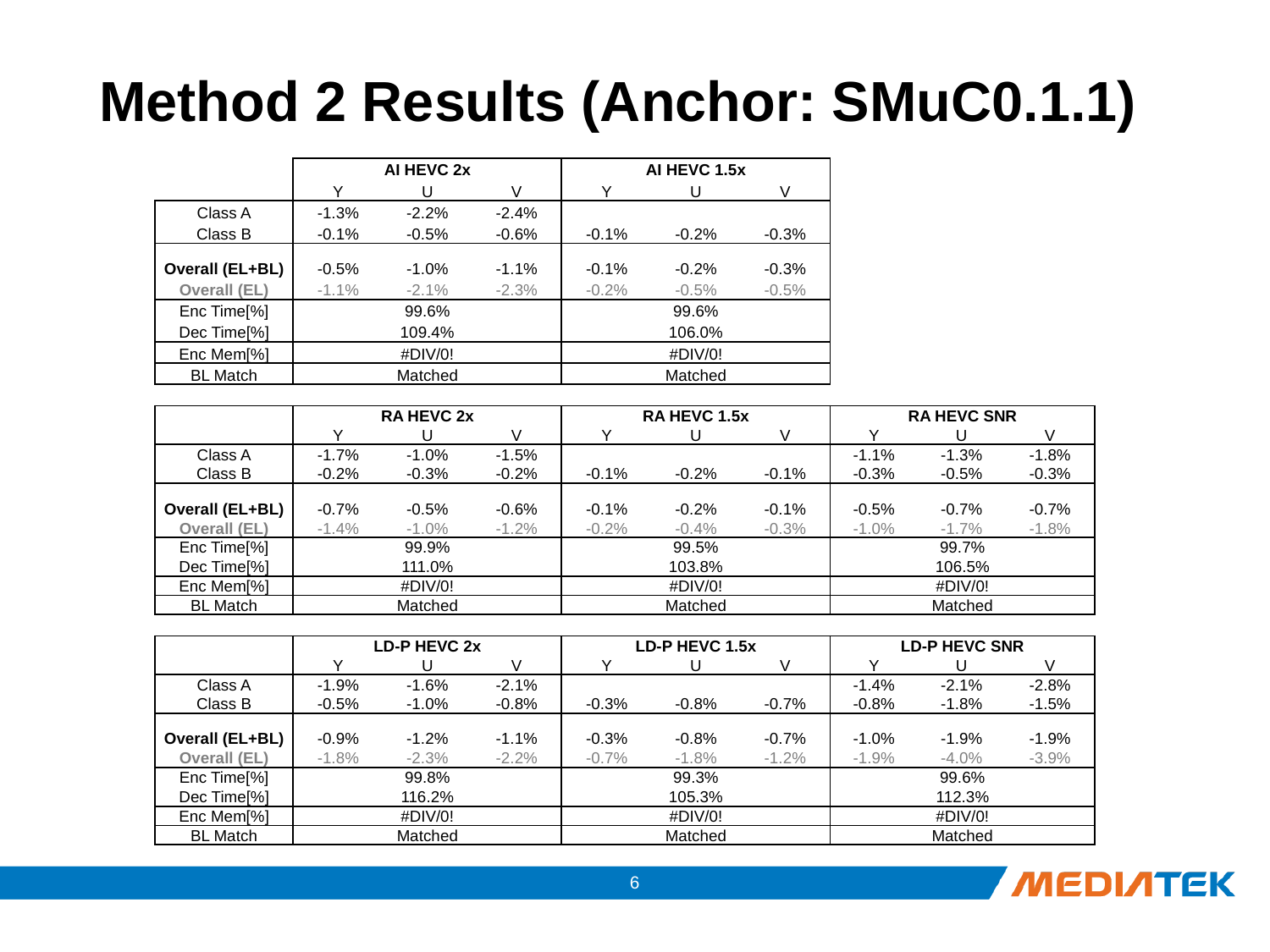

# Method 2 Results (Anchor: SMuC0.1.1)
|  | AI HEVC 2x |  |  | AI HEVC 1.5x |  |  |  |  |  |
| --- | --- | --- | --- | --- | --- | --- | --- | --- | --- |
|  | Y | U | V | Y | U | V |  |  |  |
| Class A | -1.3% | -2.2% | -2.4% |  |  |  |  |  |  |
| Class B | -0.1% | -0.5% | -0.6% | -0.1% | -0.2% | -0.3% |  |  |  |
| Overall (EL+BL) | -0.5% | -1.0% | -1.1% | -0.1% | -0.2% | -0.3% |  |  |  |
| Overall (EL) | -1.1% | -2.1% | -2.3% | -0.2% | -0.5% | -0.5% |  |  |  |
| Enc Time[%] | 99.6% |  |  | 99.6% |  |  |  |  |  |
| Dec Time[%] | 109.4% |  |  | 106.0% |  |  |  |  |  |
| Enc Mem[%] | #DIV/0! |  |  | #DIV/0! |  |  |  |  |  |
| BL Match | Matched |  |  | Matched |  |  |  |  |  |
|  |  |  |  |  |  |  |  |  |  |
|  | RA HEVC 2x |  |  | RA HEVC 1.5x |  |  | RA HEVC SNR |  |  |
|  | Y | U | V | Y | U | V | Y | U | V |
| Class A | -1.7% | -1.0% | -1.5% |  |  |  | -1.1% | -1.3% | -1.8% |
| Class B | -0.2% | -0.3% | -0.2% | -0.1% | -0.2% | -0.1% | -0.3% | -0.5% | -0.3% |
| Overall (EL+BL) | -0.7% | -0.5% | -0.6% | -0.1% | -0.2% | -0.1% | -0.5% | -0.7% | -0.7% |
| Overall (EL) | -1.4% | -1.0% | -1.2% | -0.2% | -0.4% | -0.3% | -1.0% | -1.7% | -1.8% |
| Enc Time[%] | 99.9% |  |  | 99.5% |  |  | 99.7% |  |  |
| Dec Time[%] | 111.0% |  |  | 103.8% |  |  | 106.5% |  |  |
| Enc Mem[%] | #DIV/0! |  |  | #DIV/0! |  |  | #DIV/0! |  |  |
| BL Match | Matched |  |  | Matched |  |  | Matched |  |  |
|  |  |  |  |  |  |  |  |  |  |
|  | LD-P HEVC 2x |  |  | LD-P HEVC 1.5x |  |  | LD-P HEVC SNR |  |  |
|  | Y | U | V | Y | U | V | Y | U | V |
| Class A | -1.9% | -1.6% | -2.1% |  |  |  | -1.4% | -2.1% | -2.8% |
| Class B | -0.5% | -1.0% | -0.8% | -0.3% | -0.8% | -0.7% | -0.8% | -1.8% | -1.5% |
| Overall (EL+BL) | -0.9% | -1.2% | -1.1% | -0.3% | -0.8% | -0.7% | -1.0% | -1.9% | -1.9% |
| Overall (EL) | -1.8% | -2.3% | -2.2% | -0.7% | -1.8% | -1.2% | -1.9% | -4.0% | -3.9% |
| Enc Time[%] | 99.8% |  |  | 99.3% |  |  | 99.6% |  |  |
| Dec Time[%] | 116.2% |  |  | 105.3% |  |  | 112.3% |  |  |
| Enc Mem[%] | #DIV/0! |  |  | #DIV/0! |  |  | #DIV/0! |  |  |
| BL Match | Matched |  |  | Matched |  |  | Matched |  |  |
6